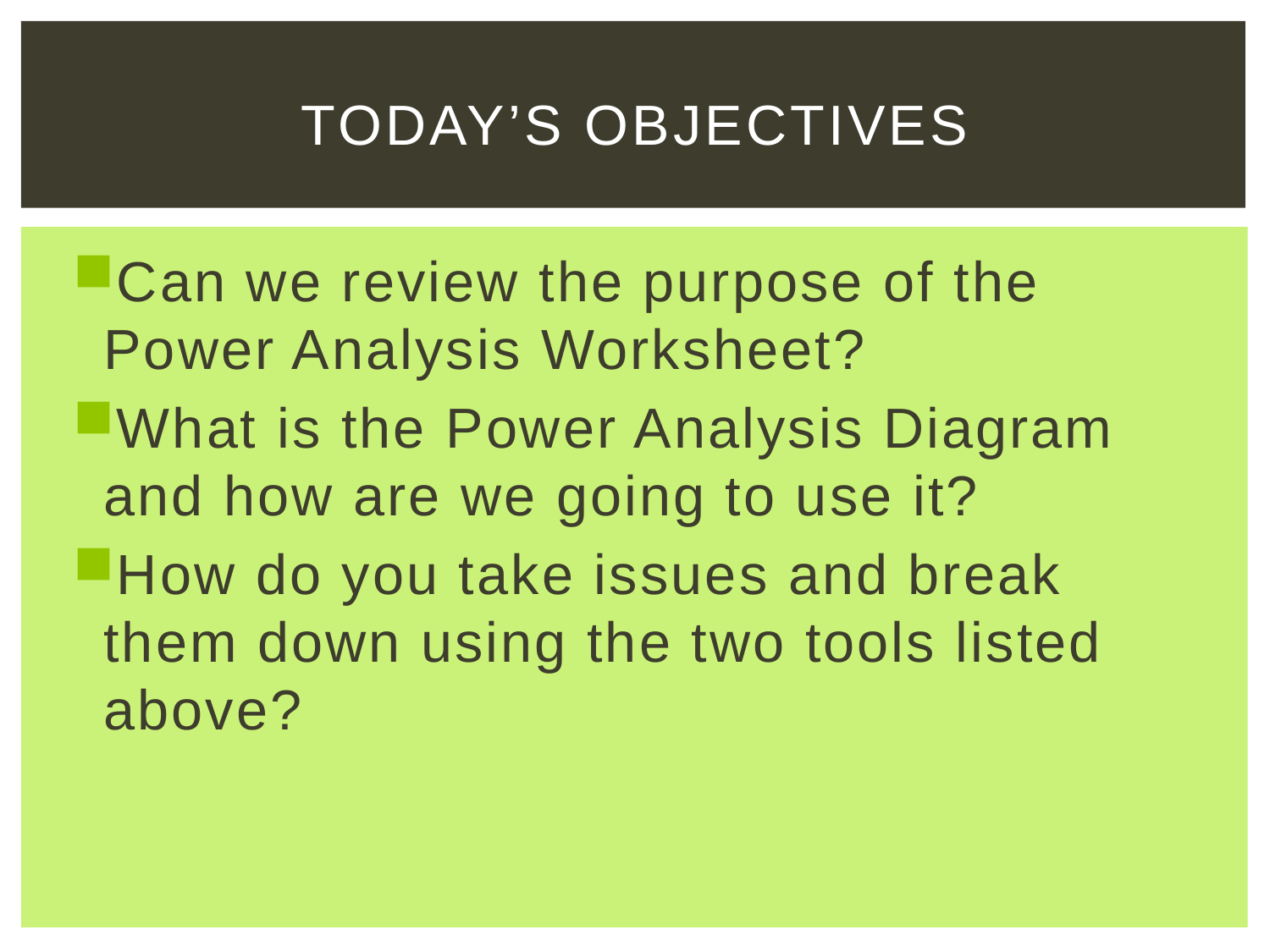

# Today’s Objectives
Can we review the purpose of the Power Analysis Worksheet?
What is the Power Analysis Diagram and how are we going to use it?
How do you take issues and break them down using the two tools listed above?